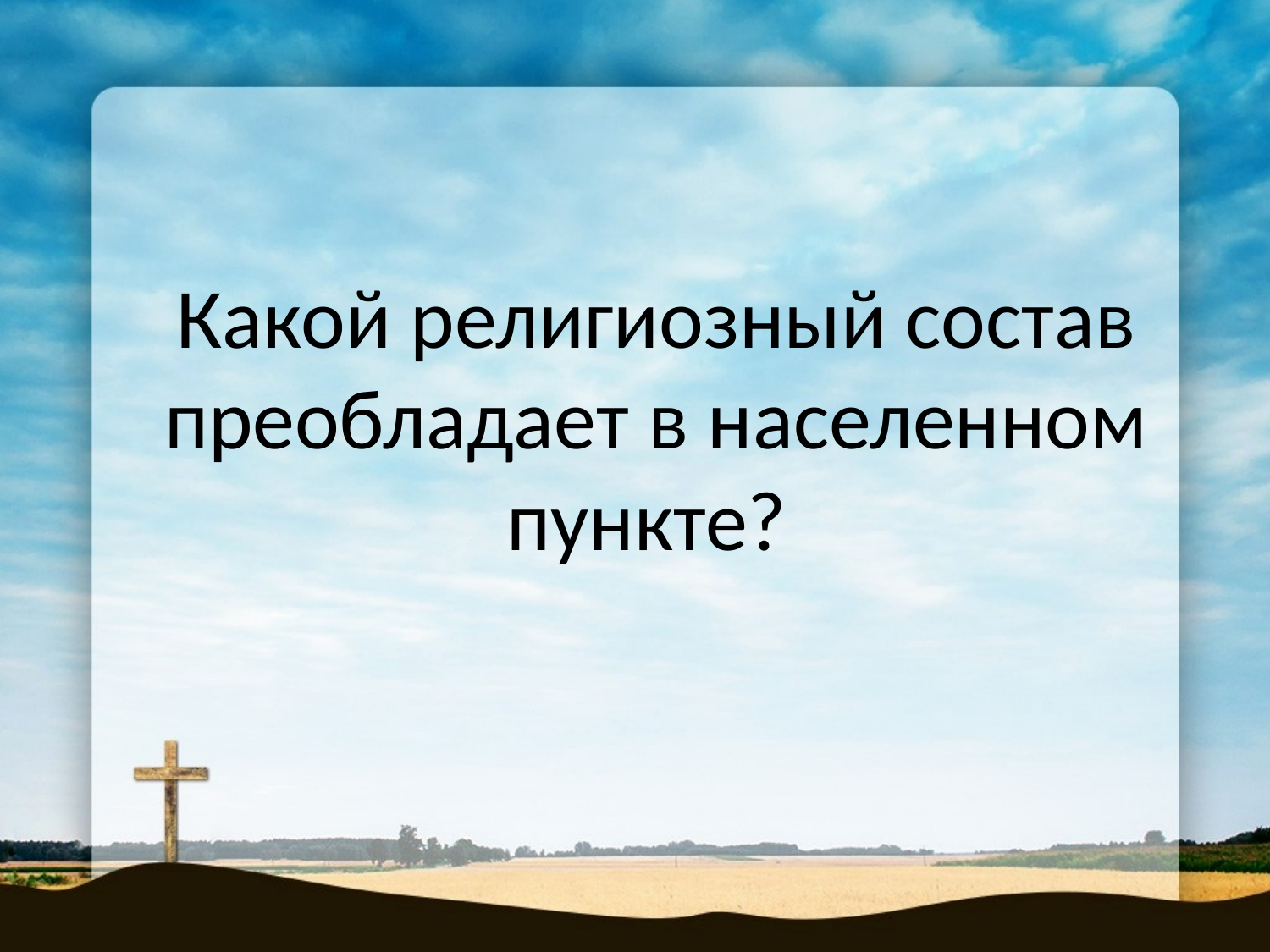

# Какой религиозный состав преобладает в населенном пункте?